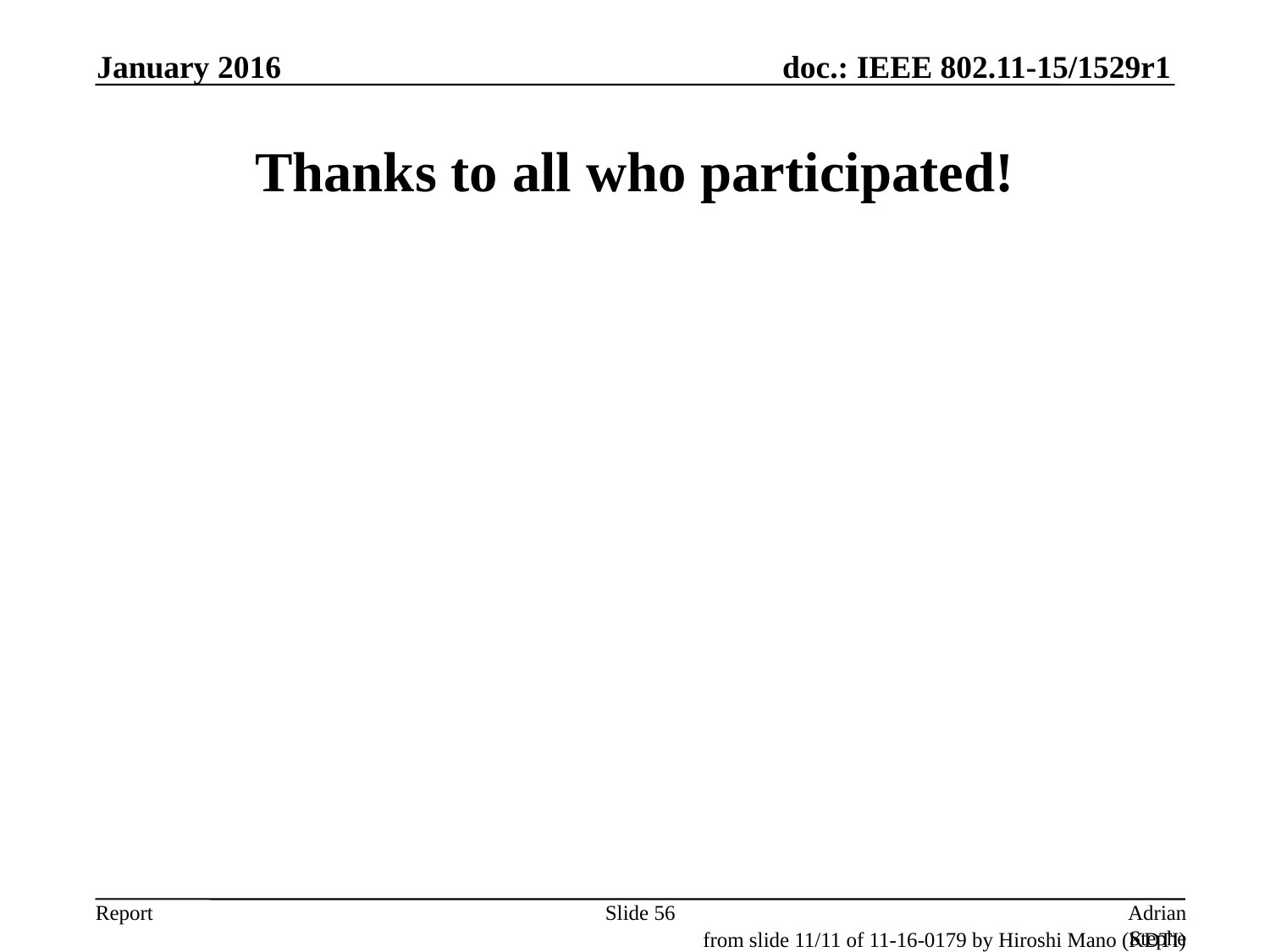

January 2016
# Thanks to all who participated!
Slide 56
Adrian Stephens, Intel Corporation
from slide 11/11 of 11-16-0179 by Hiroshi Mano (KDTI)